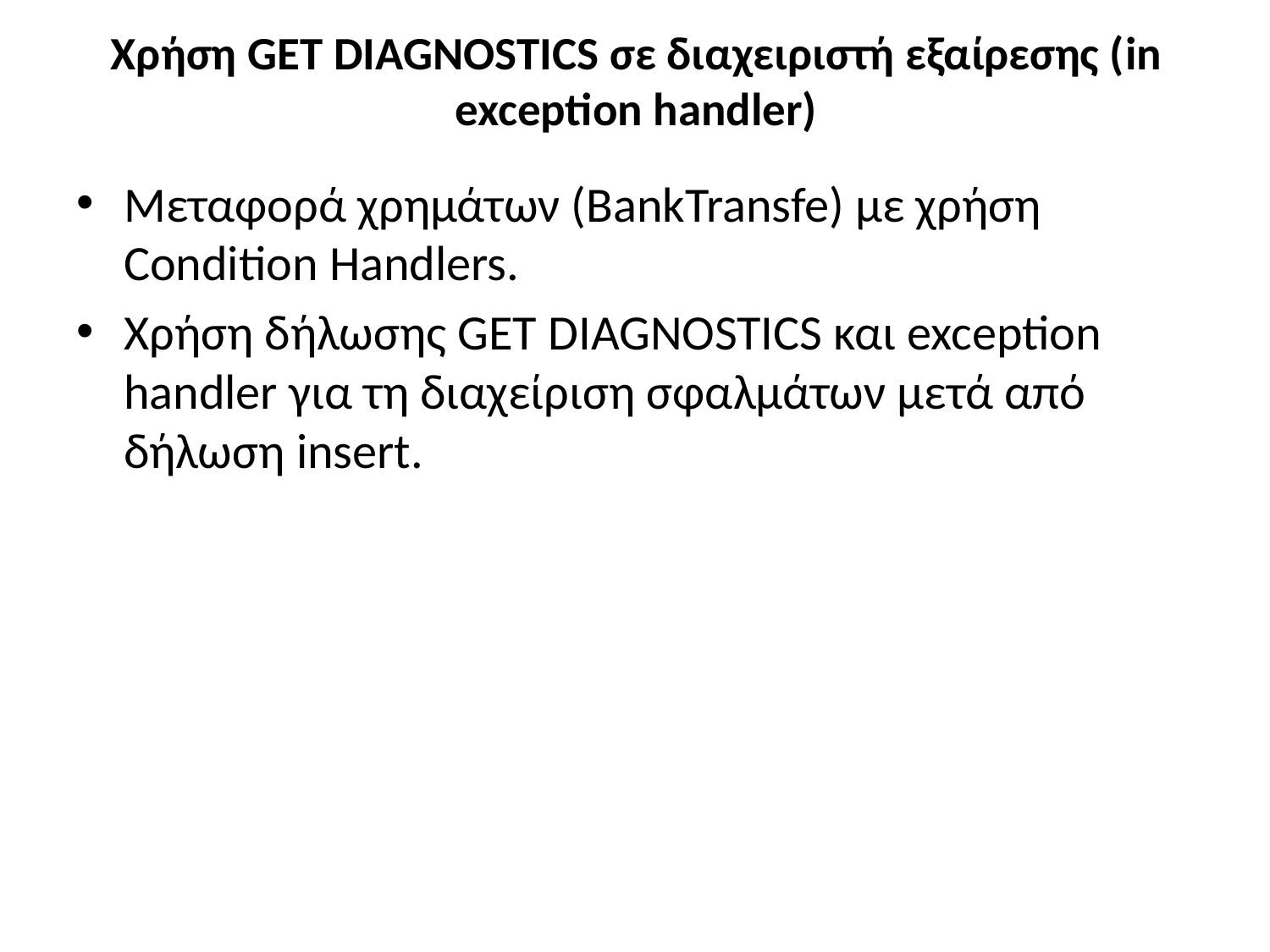

# Χρήση GET DIAGNOSTICS σε διαχειριστή εξαίρεσης (in exception handler)
Μεταφορά χρημάτων (BankTransfe) με χρήση Condition Handlers.
Χρήση δήλωσης GET DIAGNOSTICS και exception handler για τη διαχείριση σφαλμάτων μετά από δήλωση insert.